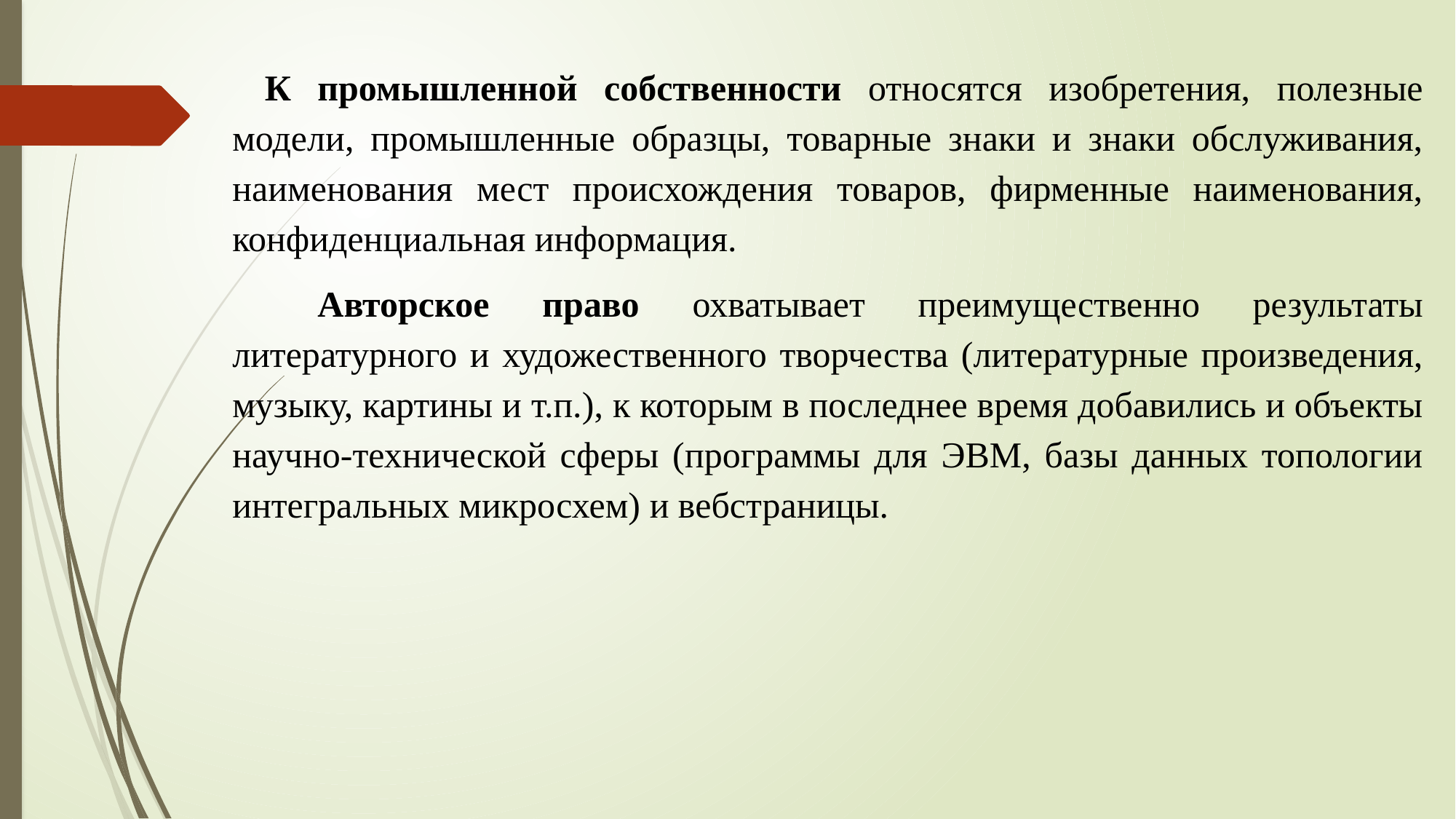

К промышленной собственности относятся изобретения, полезные модели, промышленные образцы, товарные знаки и знаки обслуживания, наименования мест происхождения товаров, фирменные наименования, конфиденциальная информация.
 Авторское право охватывает преимущественно результаты литературного и художественного творчества (литературные произведения, музыку, картины и т.п.), к которым в последнее время добавились и объекты научно-технической сферы (программы для ЭВМ, базы данных топологии интегральных микросхем) и вебстраницы.